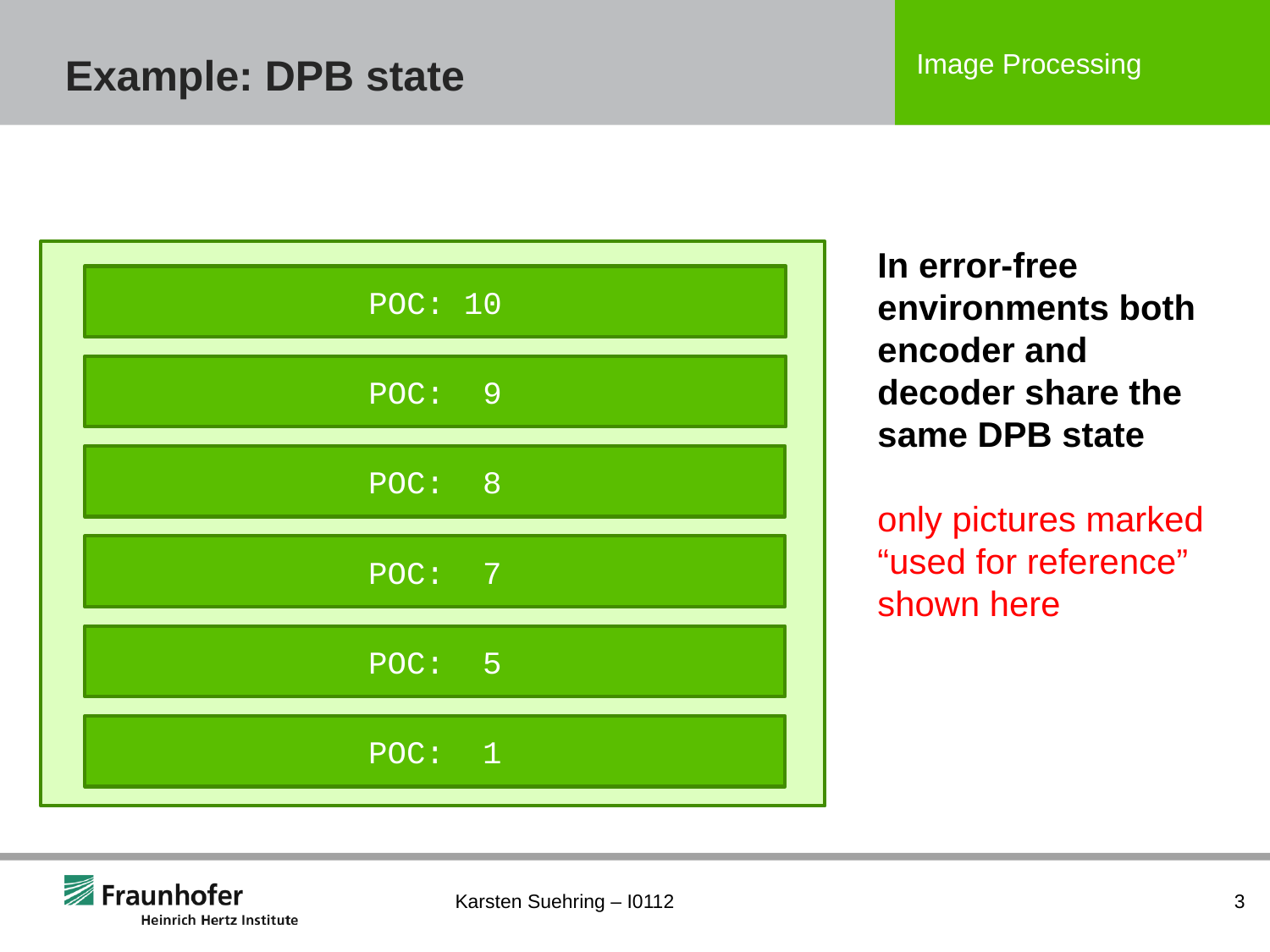

# Example: DPB state
In error-free environments both encoder and decoder share the same DPB state

only pictures marked “used for reference” shown here

POC: 10
POC:  9
POC:  8
POC:  7
POC:  5
POC:  1
Karsten Suehring – I0112
3